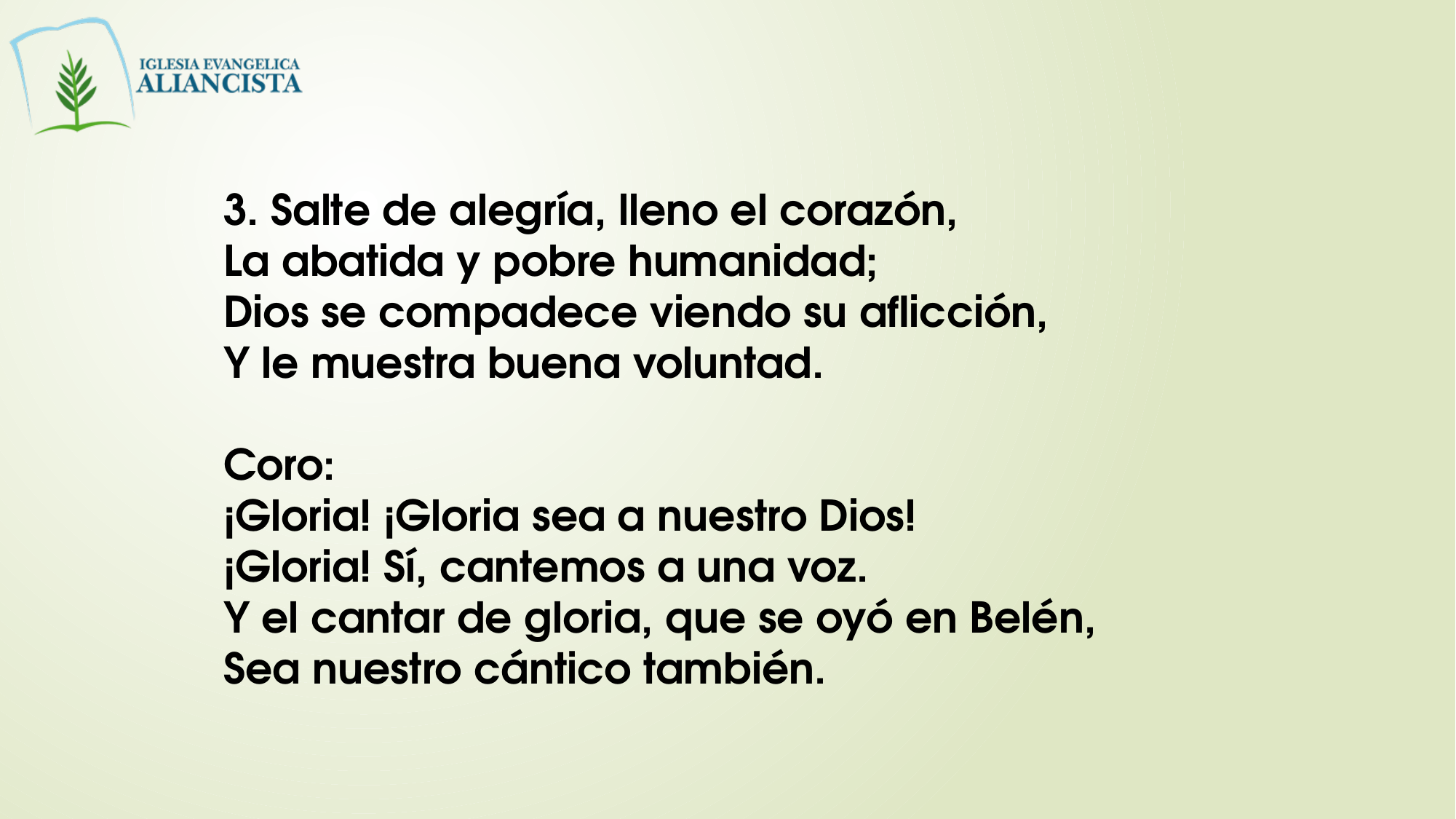

3. Salte de alegría, lleno el corazón,
La abatida y pobre humanidad;
Dios se compadece viendo su aflicción,
Y le muestra buena voluntad.

Coro:
¡Gloria! ¡Gloria sea a nuestro Dios!
¡Gloria! Sí, cantemos a una voz.
Y el cantar de gloria, que se oyó en Belén,
Sea nuestro cántico también.